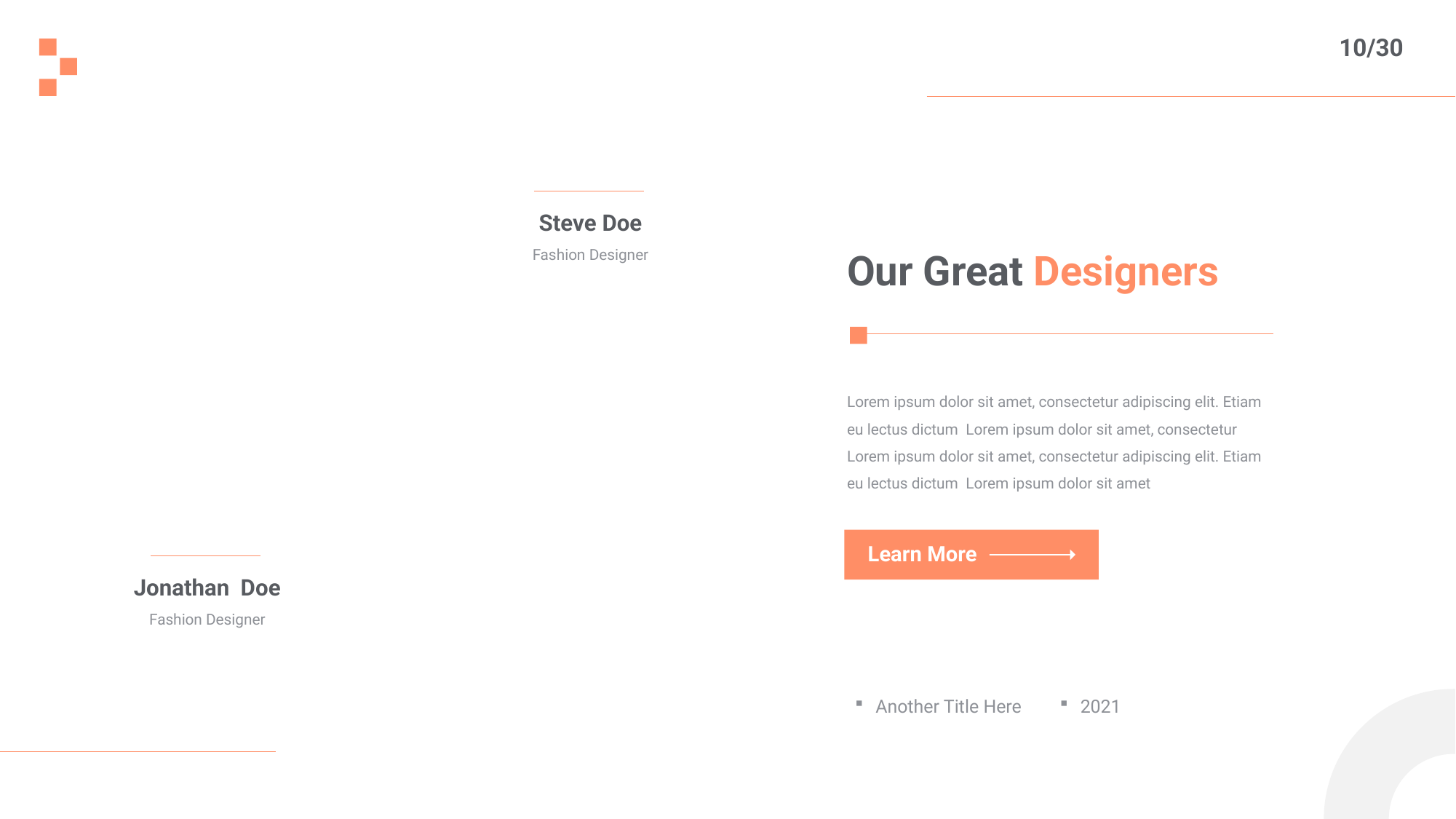

10/30

Steve Doe
Fashion Designer
Our Great Designers

Lorem ipsum dolor sit amet, consectetur adipiscing elit. Etiam eu lectus dictum  Lorem ipsum dolor sit amet, consectetur  Lorem ipsum dolor sit amet, consectetur adipiscing elit. Etiam eu lectus dictum  Lorem ipsum dolor sit amet

Learn More

Jonathan  Doe
Fashion Designer

Another Title Here
2021